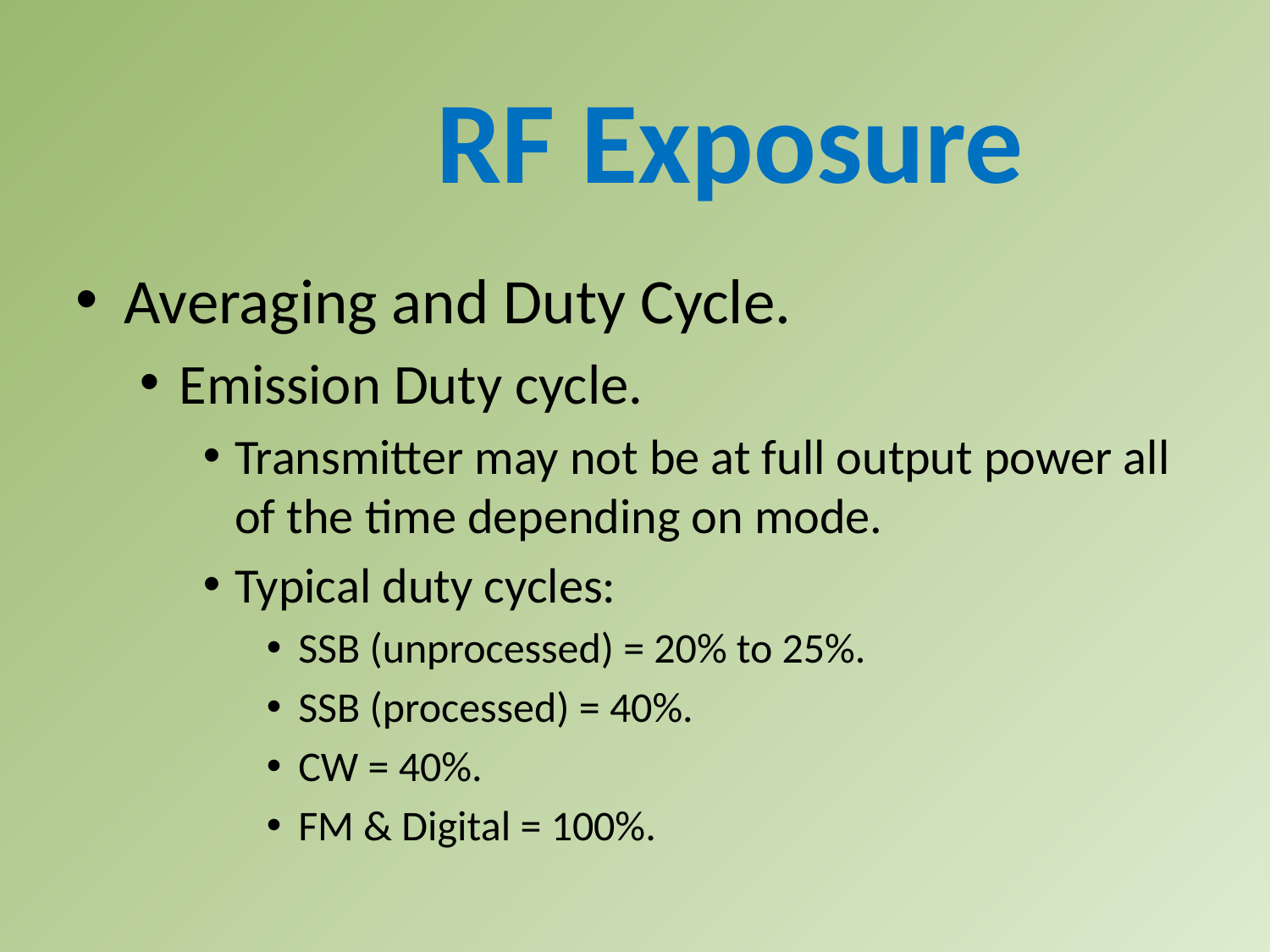

RF Exposure
Averaging and Duty Cycle.
Emission Duty cycle.
Transmitter may not be at full output power all of the time depending on mode.
Typical duty cycles:
SSB (unprocessed) = 20% to 25%.
SSB (processed) = 40%.
CW = 40%.
FM & Digital = 100%.